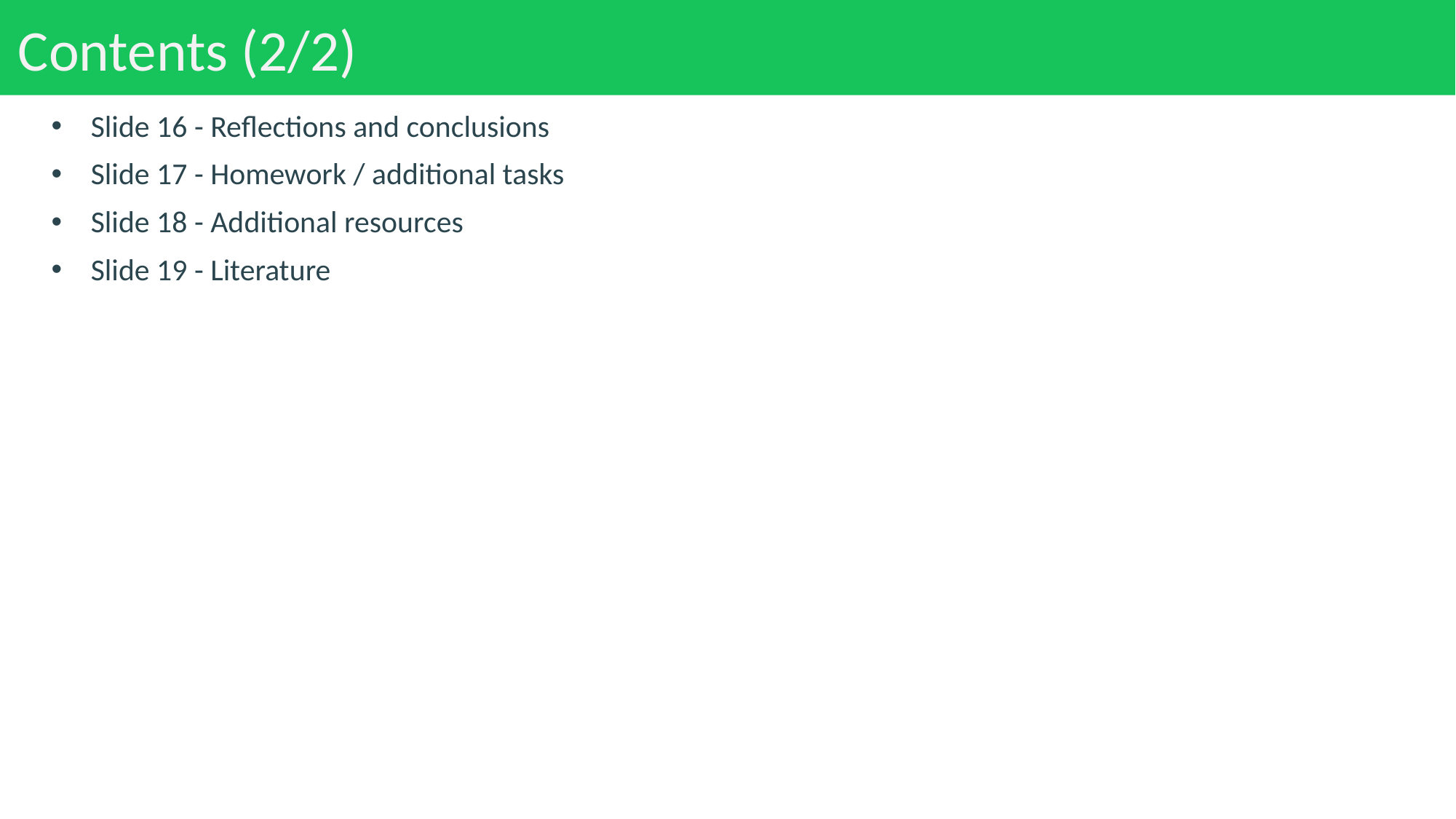

# Contents (2/2)
Slide 16 - Reflections and conclusions
Slide 17 - Homework / additional tasks
Slide 18 - Additional resources
Slide 19 - Literature